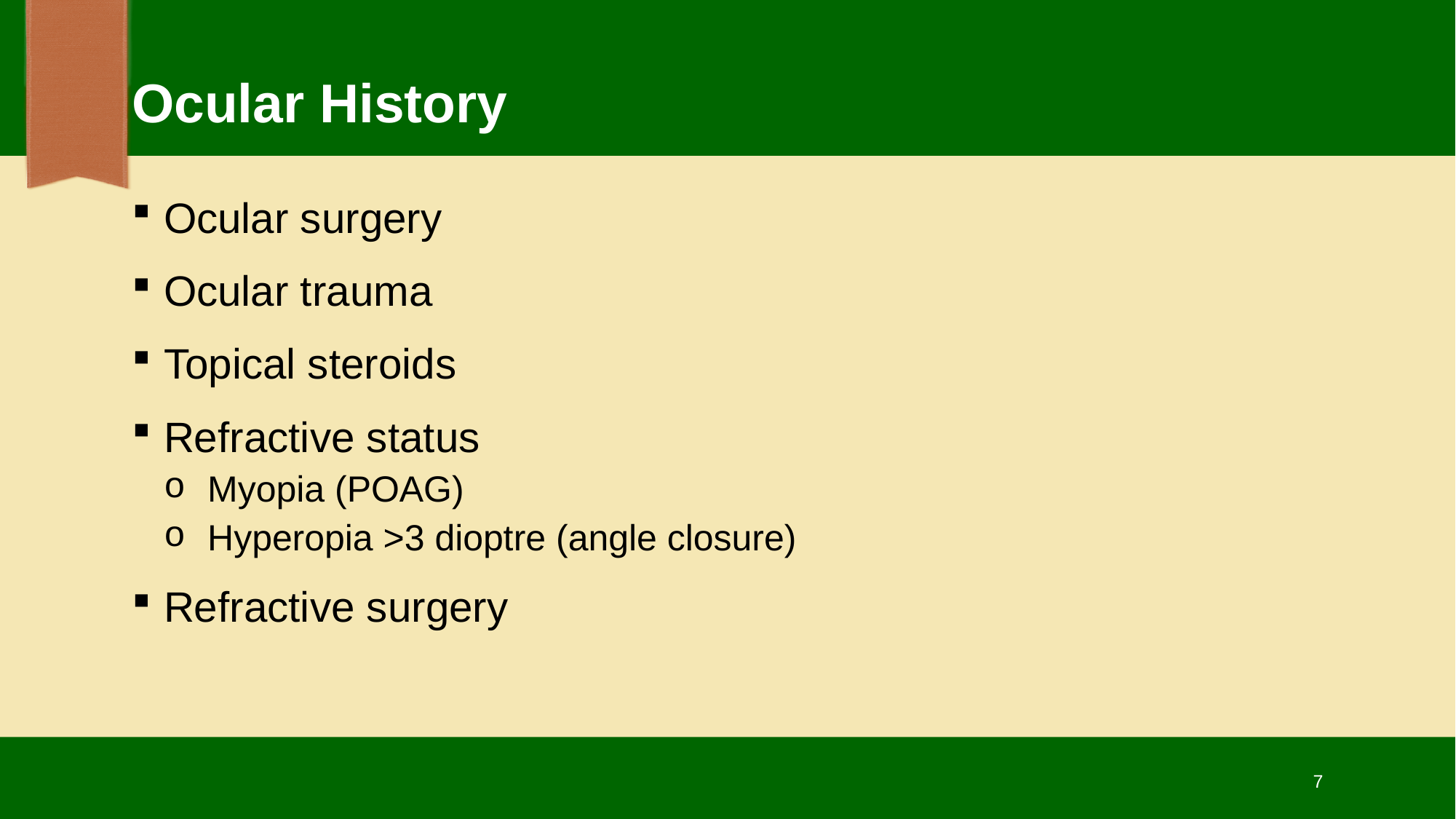

# Ocular History
Ocular surgery
Ocular trauma
Topical steroids
Refractive status
Myopia (POAG)
Hyperopia >3 dioptre (angle closure)
Refractive surgery
7